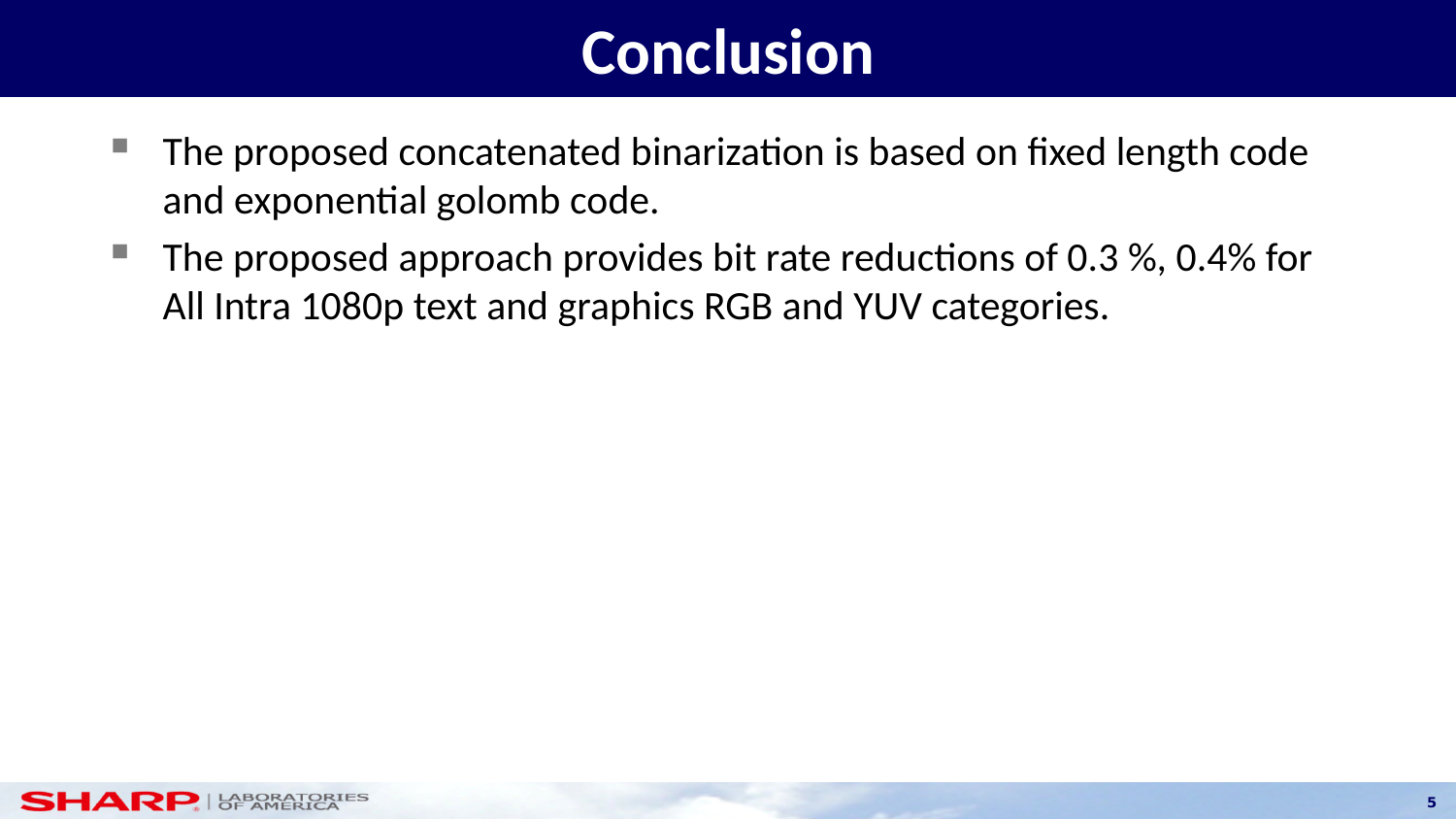

Conclusion
The proposed concatenated binarization is based on fixed length code and exponential golomb code.
The proposed approach provides bit rate reductions of 0.3 %, 0.4% for All Intra 1080p text and graphics RGB and YUV categories.